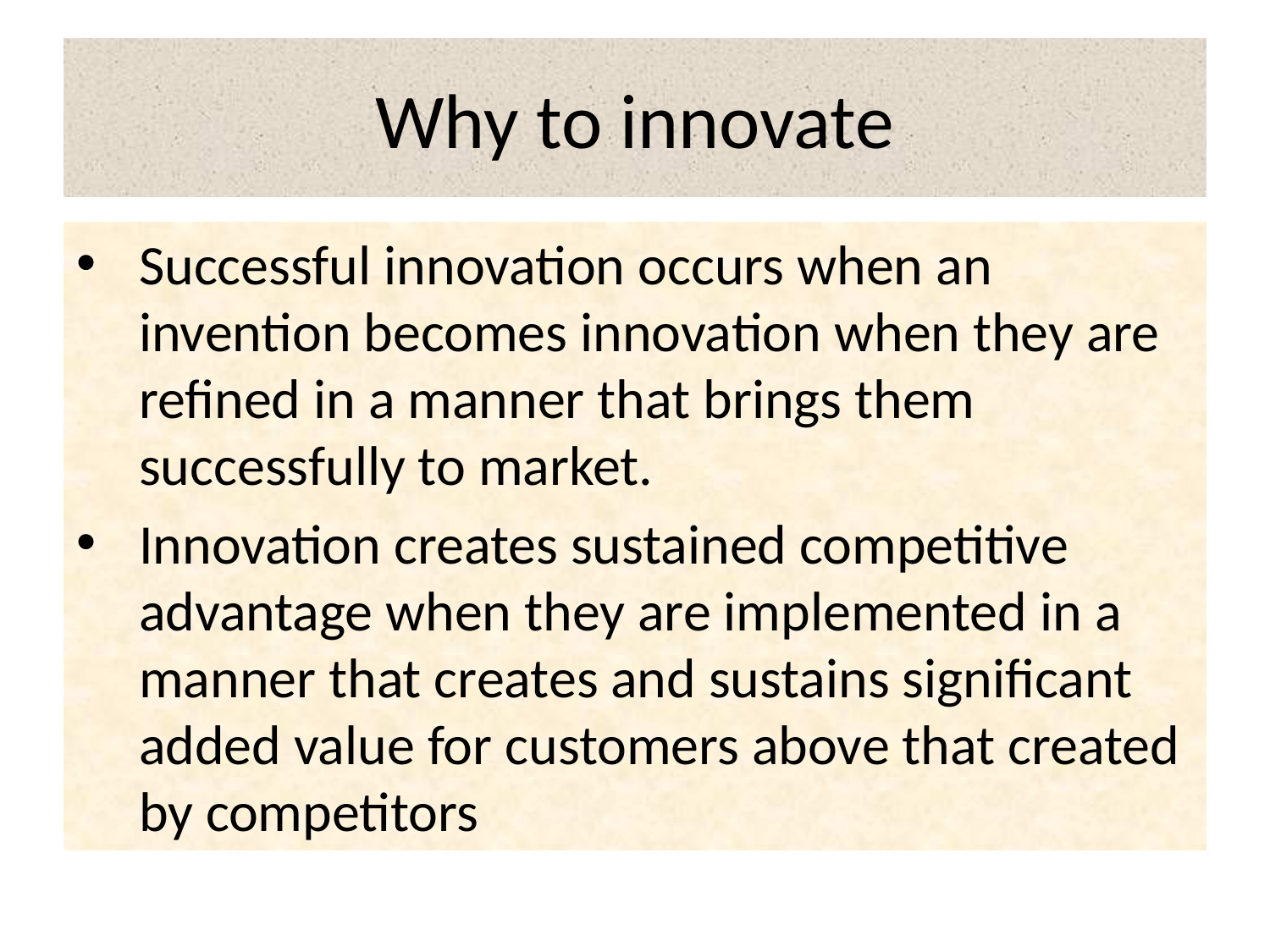

# Why to innovate
Successful innovation occurs when an invention becomes innovation when they are refined in a manner that brings them successfully to market.
Innovation creates sustained competitive advantage when they are implemented in a manner that creates and sustains significant added value for customers above that created by competitors